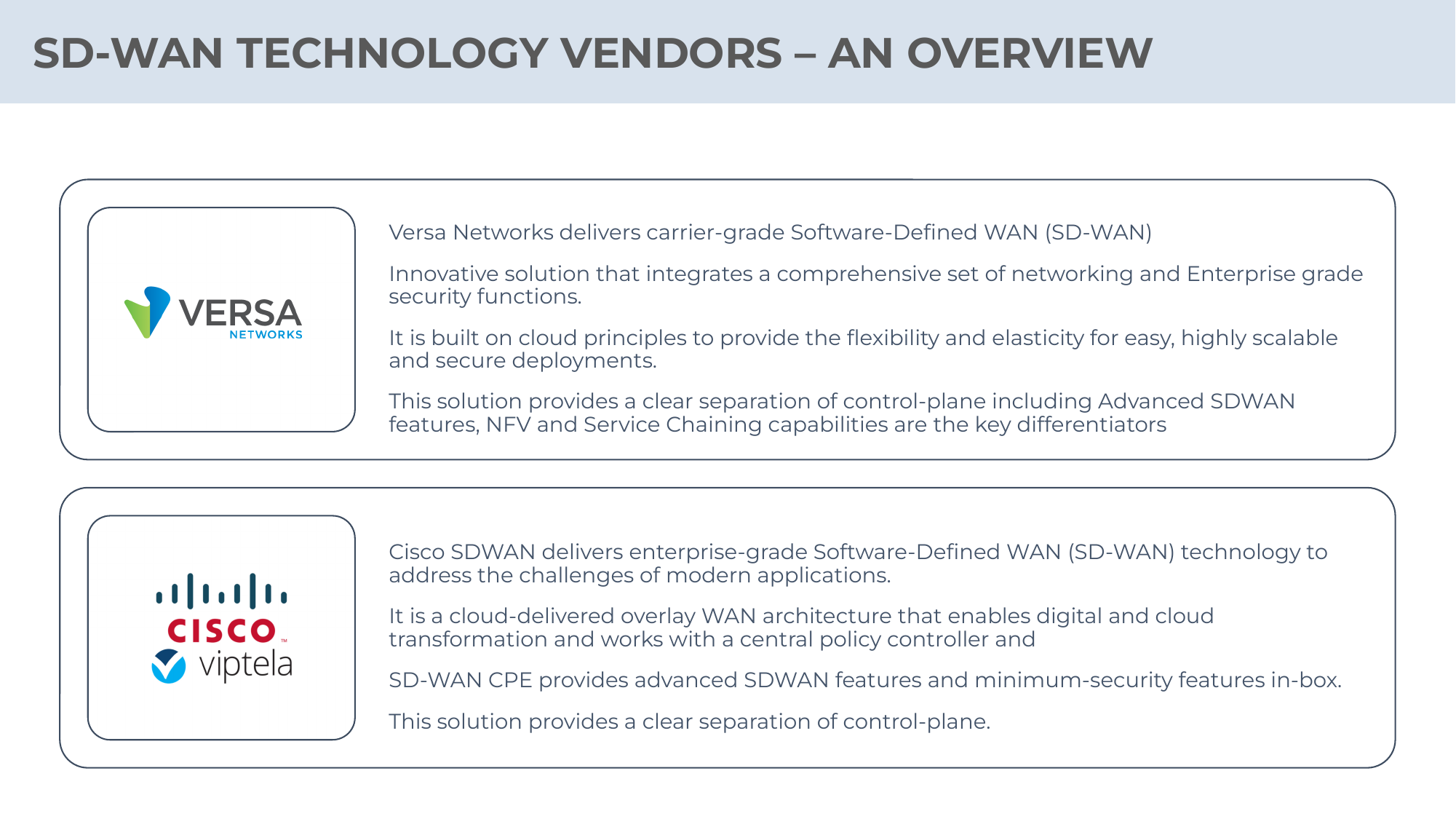

SD-WAN TECHNOLOGY VENDORS – AN OVERVIEW
Versa Networks delivers carrier-grade Software-Defined WAN (SD-WAN)
Innovative solution that integrates a comprehensive set of networking and Enterprise grade security functions.
It is built on cloud principles to provide the flexibility and elasticity for easy, highly scalable and secure deployments.
This solution provides a clear separation of control-plane including Advanced SDWAN features, NFV and Service Chaining capabilities are the key differentiators
Cisco SDWAN delivers enterprise-grade Software-Defined WAN (SD-WAN) technology to address the challenges of modern applications.
It is a cloud-delivered overlay WAN architecture that enables digital and cloud transformation and works with a central policy controller and
SD-WAN CPE provides advanced SDWAN features and minimum-security features in-box.
This solution provides a clear separation of control-plane.